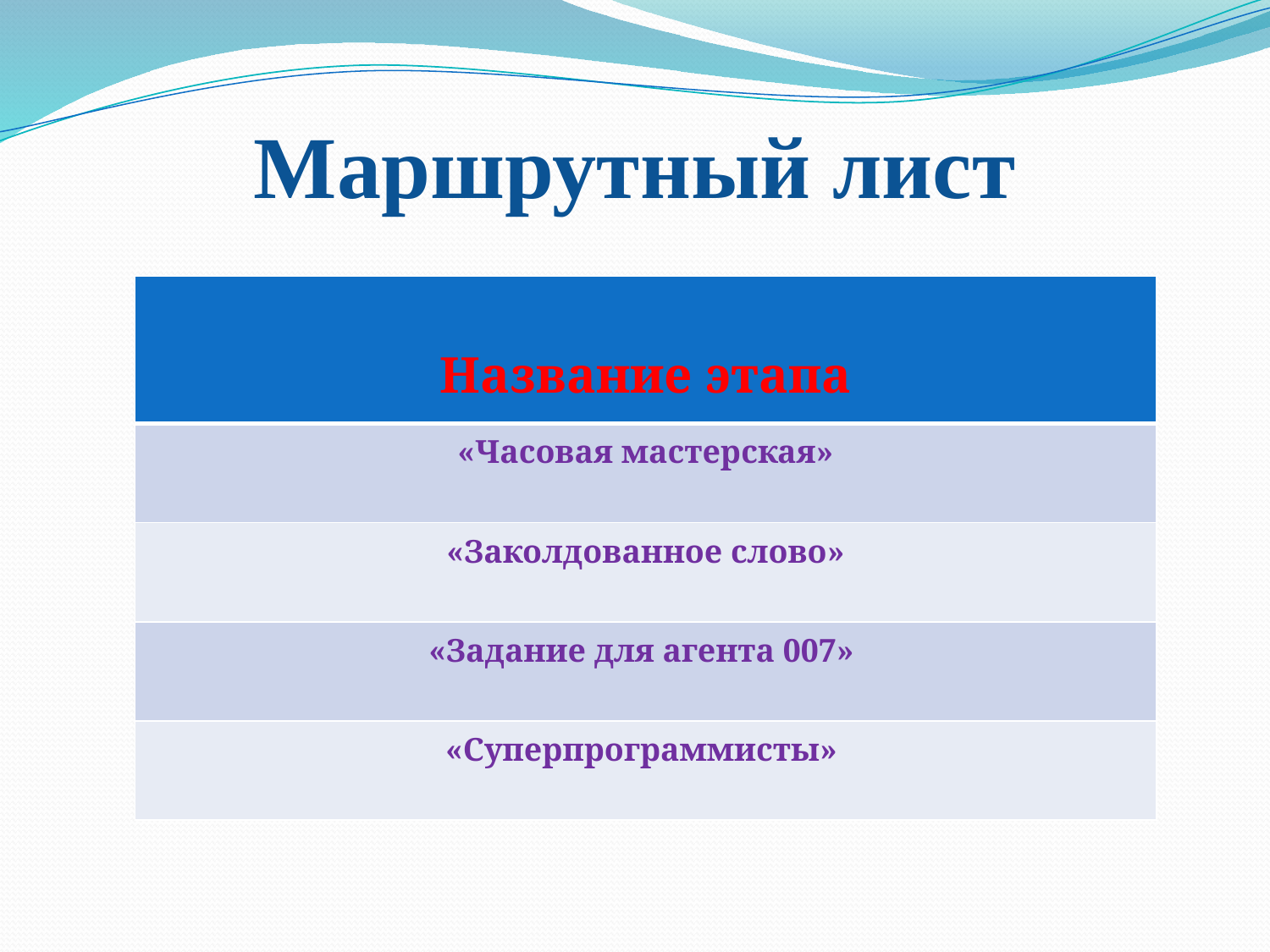

# Маршрутный лист
| Название этапа |
| --- |
| «Часовая мастерская» |
| «Заколдованное слово» |
| «Задание для агента 007» |
| «Суперпрограммисты» |